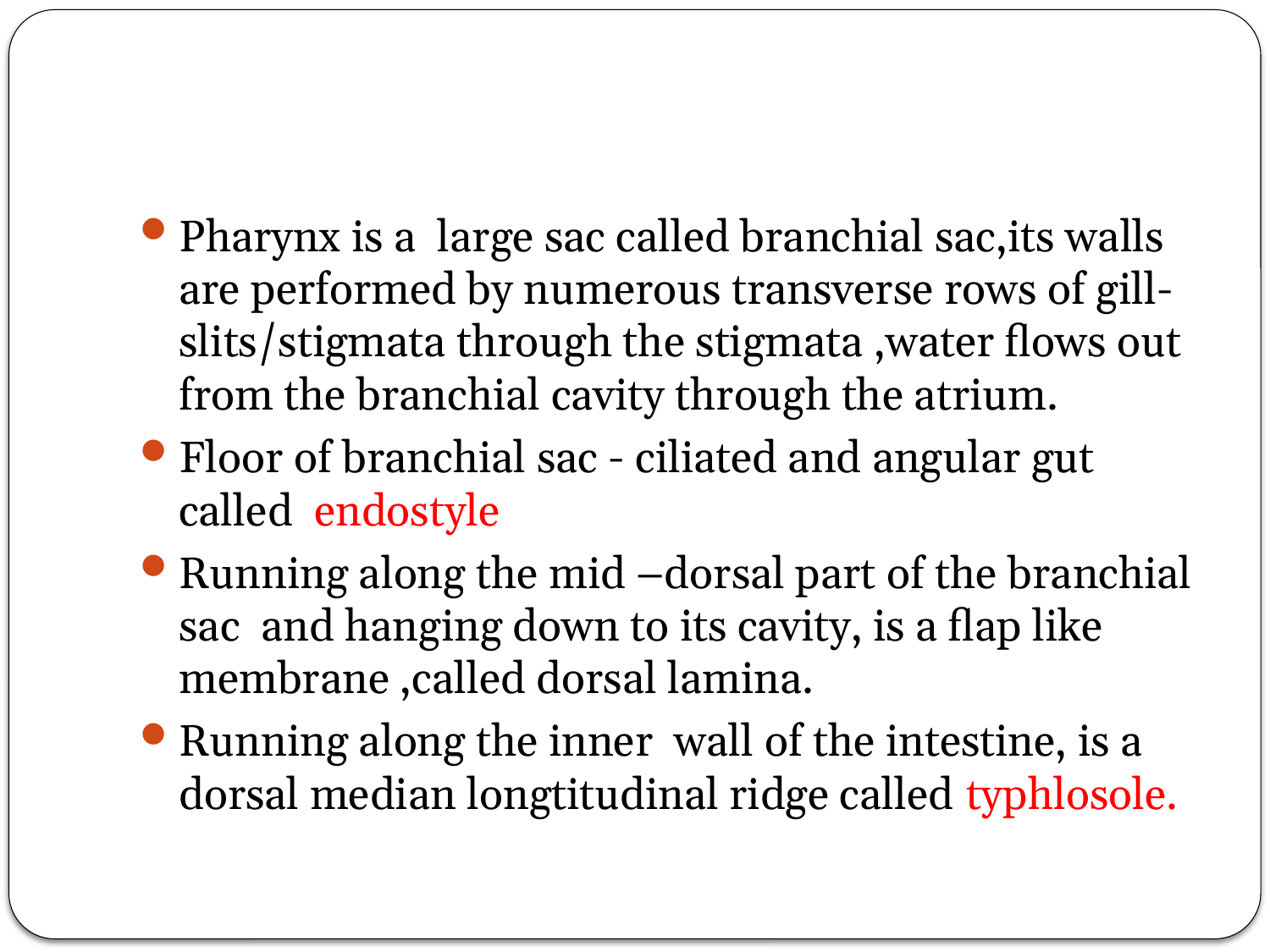

Pharynx is a  large sac called branchial sac,its walls are performed by numerous transverse rows of gill- slits/stigmata through the stigmata ,water flows out from the branchial cavity through the atrium.
Floor of branchial sac - ciliated and angular gut called  endostyle
Running along the mid –dorsal part of the branchial sac  and hanging down to its cavity, is a flap like membrane ,called dorsal lamina.
Running along the inner  wall of the intestine, is a dorsal median longtitudinal ridge called typhlosole.